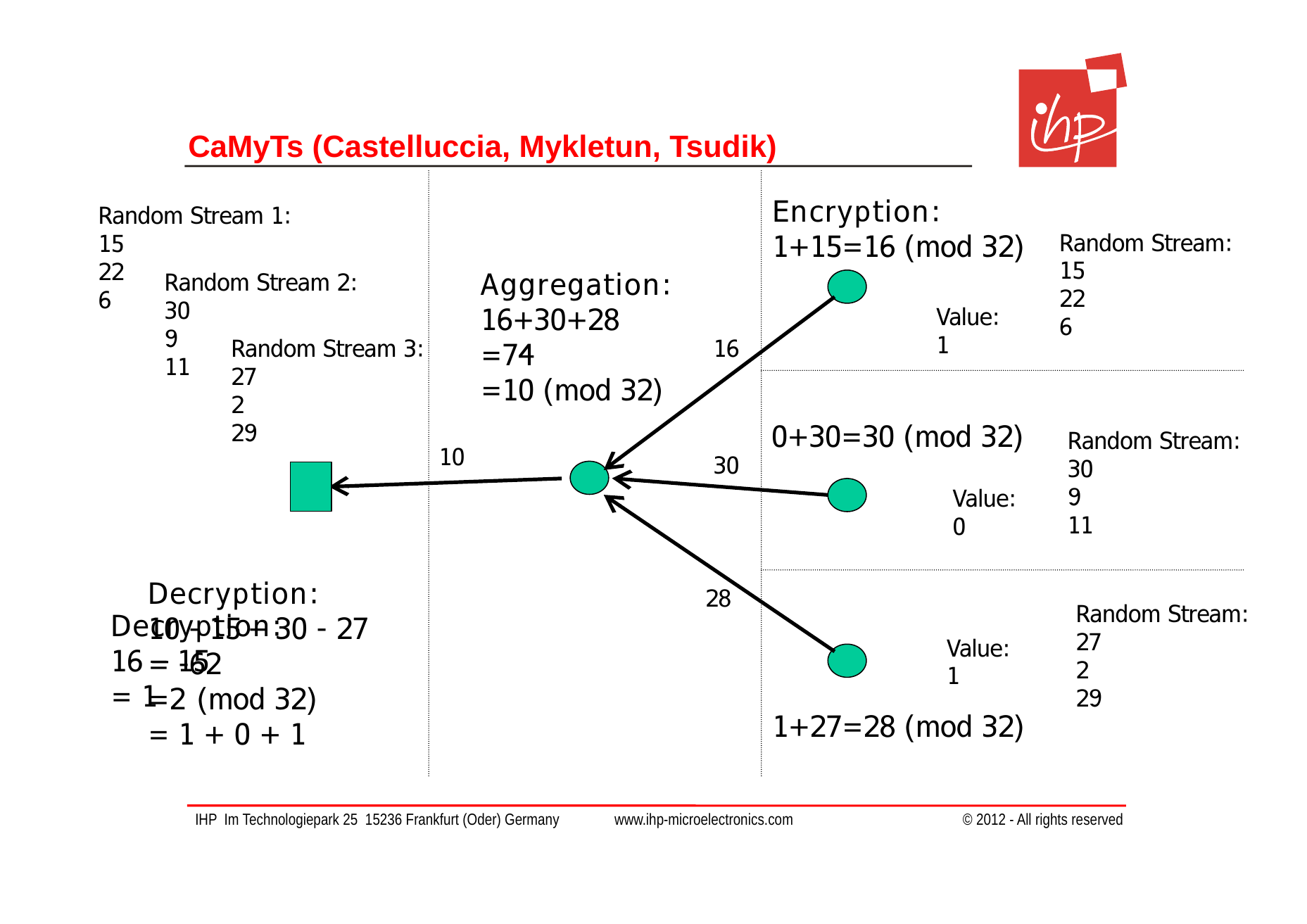

# CaMyTs (Castelluccia, Mykletun, Tsudik)

Encryption:
1+15=16 (mod 32)
Random Stream 1:
15
22
6
Random Stream:
15
22
6
Aggregation:
16+30+28
=74
=10 (mod 32)
Random Stream 2:
30
9
11

Value:
1
Random Stream 3:
27
2
29
16

0+30=30 (mod 32)
Random Stream:
30
9
11
10
30

Value:
0

Decryption:
10 - 15 – 30 - 27
= -62
=2 (mod 32)
= 1 + 0 + 1

28
Random Stream:
27
2
29
Decryption:
16 – 15
= 1
Value:
1

1+27=28 (mod 32)